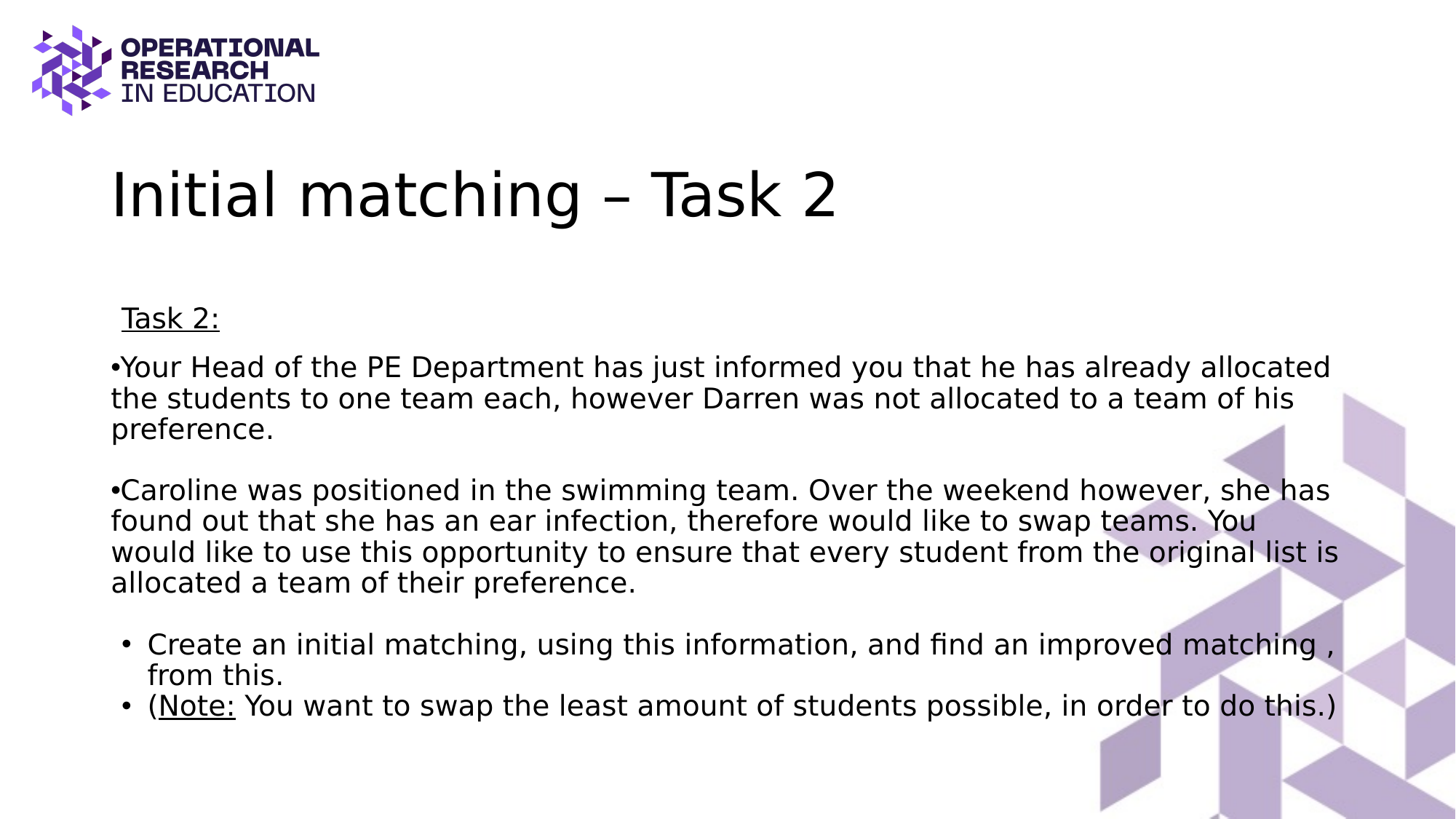

# Initial matching – Task 2
Task 2:

Your Head of the PE Department has just informed you that he has already allocated the students to one team each, however Darren was not allocated to a team of his preference.

Caroline was positioned in the swimming team. Over the weekend however, she has found out that she has an ear infection, therefore would like to swap teams. You would like to use this opportunity to ensure that every student from the original list is allocated a team of their preference.

Create an initial matching, using this information, and find an improved matching , from this.
(Note: You want to swap the least amount of students possible, in order to do this.)